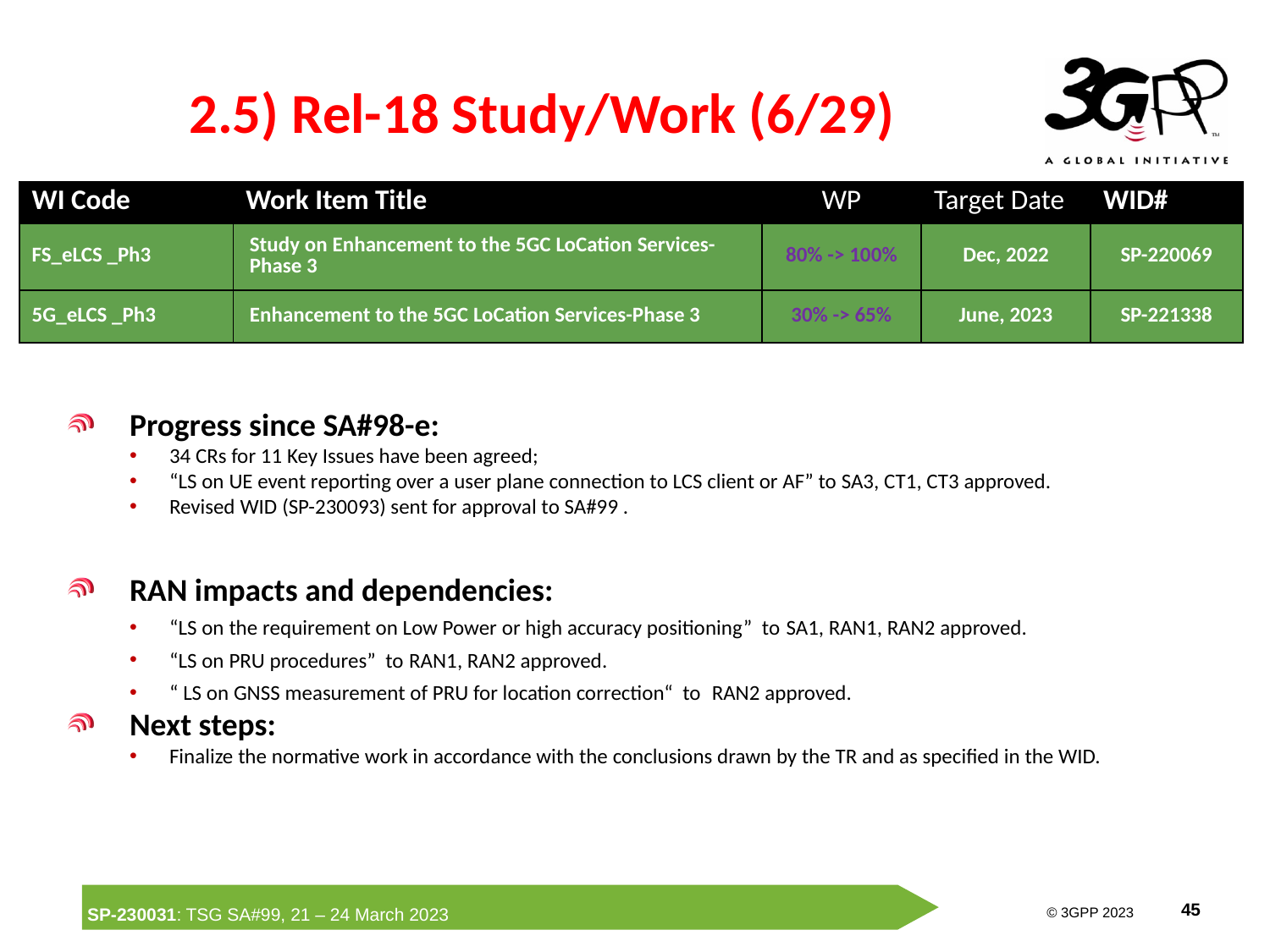

# 2.5) Rel-18 Study/Work (6/29)
| WI Code | Work Item Title | WP | Target Date | WID# |
| --- | --- | --- | --- | --- |
| FS\_eLCS \_Ph3 | Study on Enhancement to the 5GC LoCation Services-Phase 3 | 80% -> 100% | Dec, 2022 | SP-220069 |
| 5G\_eLCS \_Ph3 | Enhancement to the 5GC LoCation Services-Phase 3 | 30% -> 65% | June, 2023 | SP-221338 |
Progress since SA#98-e:
34 CRs for 11 Key Issues have been agreed;
“LS on UE event reporting over a user plane connection to LCS client or AF” to SA3, CT1, CT3 approved.
Revised WID (SP-230093) sent for approval to SA#99 .

RAN impacts and dependencies:
“LS on the requirement on Low Power or high accuracy positioning”  to SA1, RAN1, RAN2 approved.
“LS on PRU procedures”  to RAN1, RAN2 approved.
“ LS on GNSS measurement of PRU for location correction“  to  RAN2 approved.
Next steps:
Finalize the normative work in accordance with the conclusions drawn by the TR and as specified in the WID.